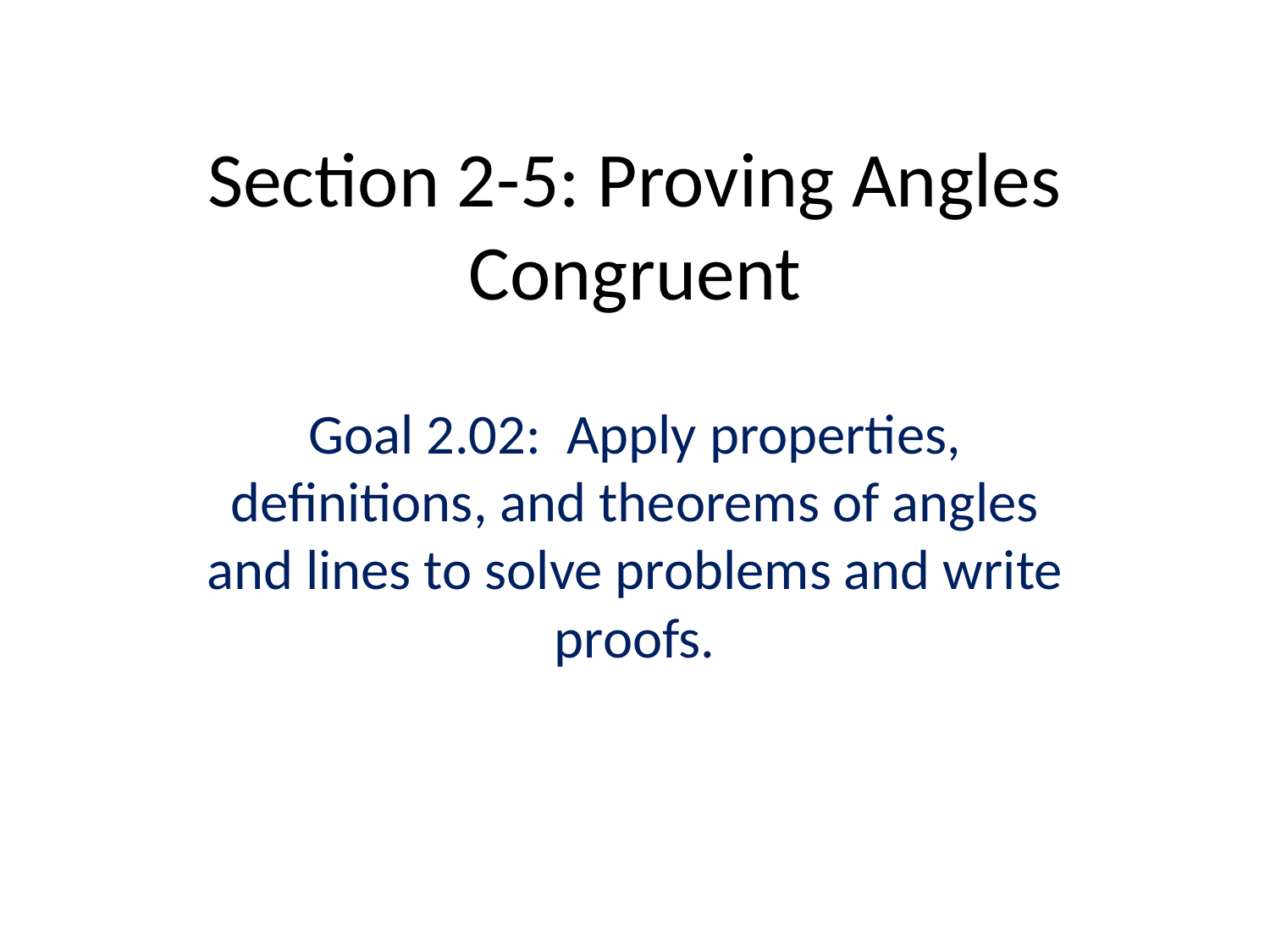

# Section 2-5: Proving Angles Congruent
Goal 2.02:  Apply properties, definitions, and theorems of angles and lines to solve problems and write proofs.